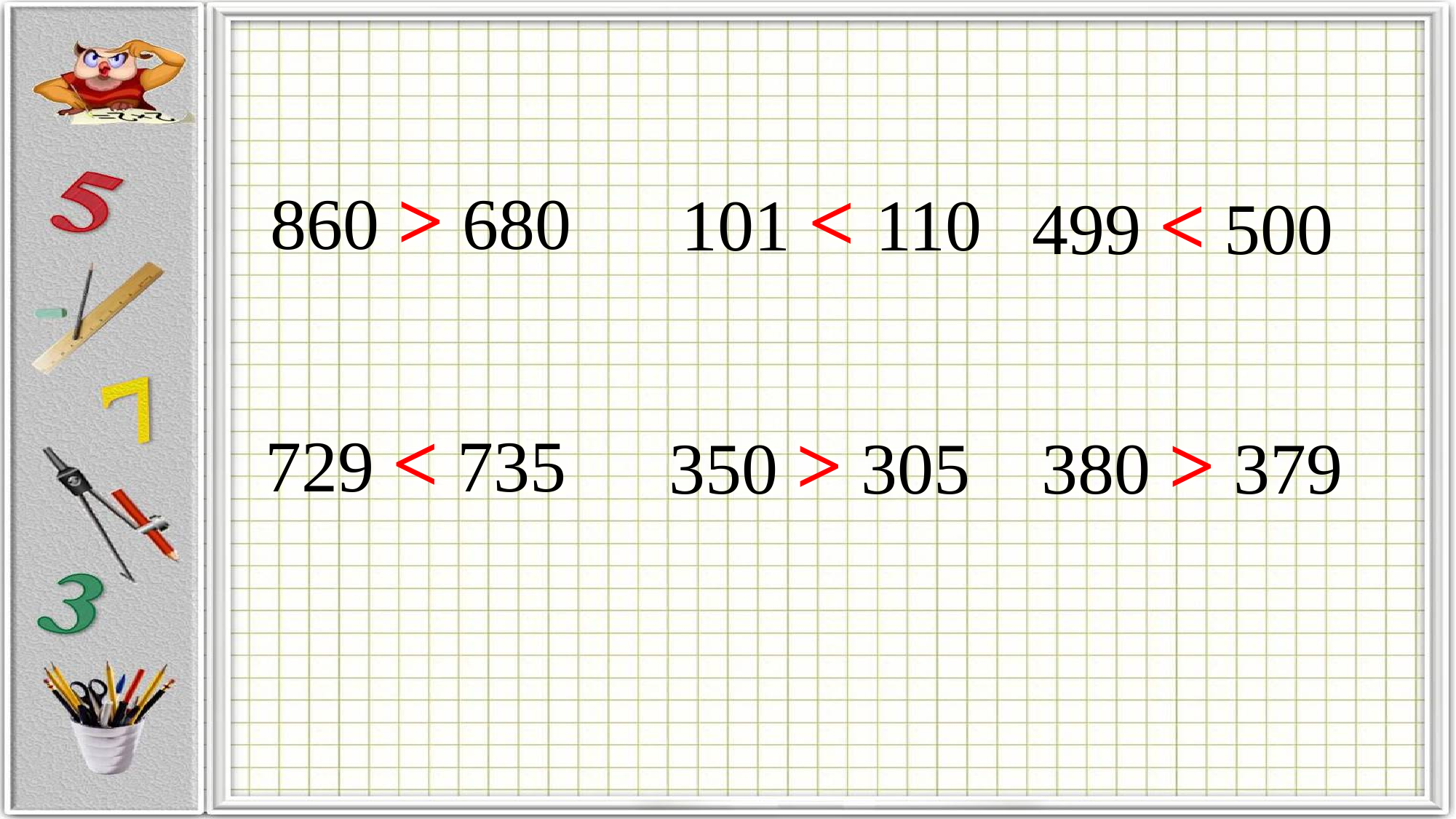

#
860 > 680
101 < 110
499 < 500
729 < 735
350 > 305
380 > 379